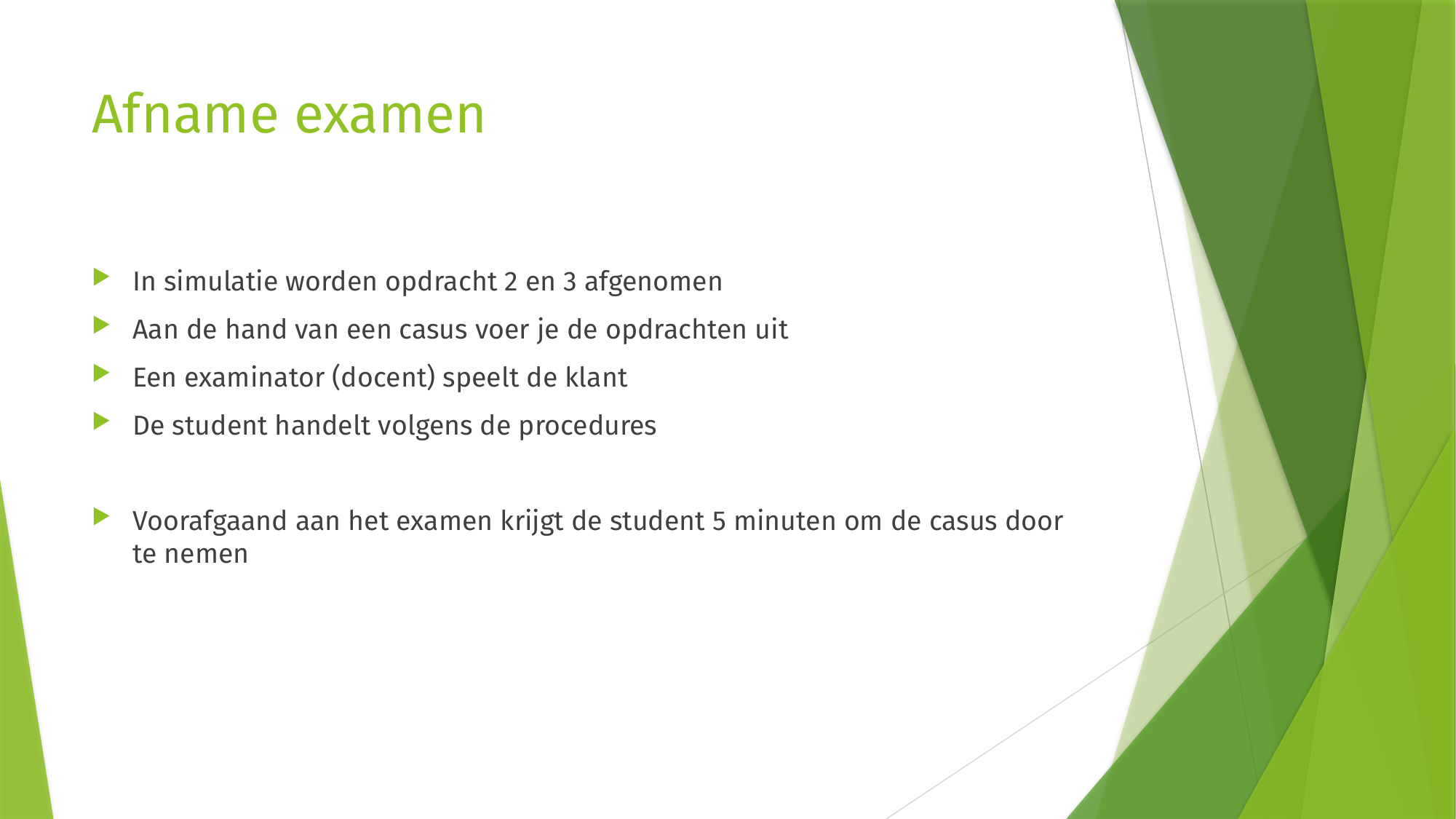

# Afname examen
In simulatie worden opdracht 2 en 3 afgenomen
Aan de hand van een casus voer je de opdrachten uit
Een examinator (docent) speelt de klant
De student handelt volgens de procedures

Voorafgaand aan het examen krijgt de student 5 minuten om de casus door te nemen